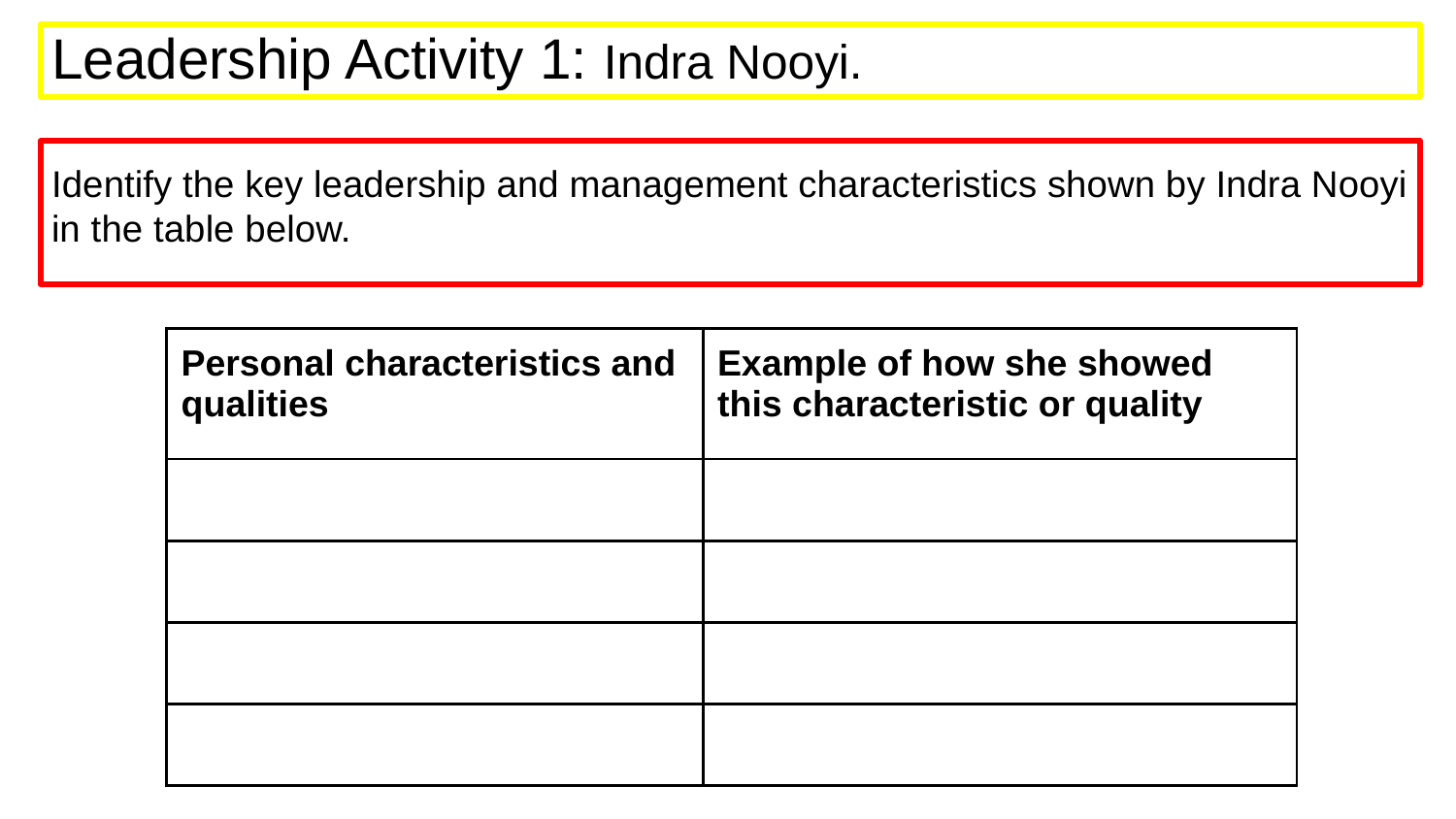

# Leadership Activity 1: Indra Nooyi.

Identify the key leadership and management characteristics shown by Indra Nooyi in the table below.

| Personal characteristics and qualities | Example of how she showed this characteristic or quality |
| --- | --- |
|  |  |
|  |  |
|  |  |
|  |  |